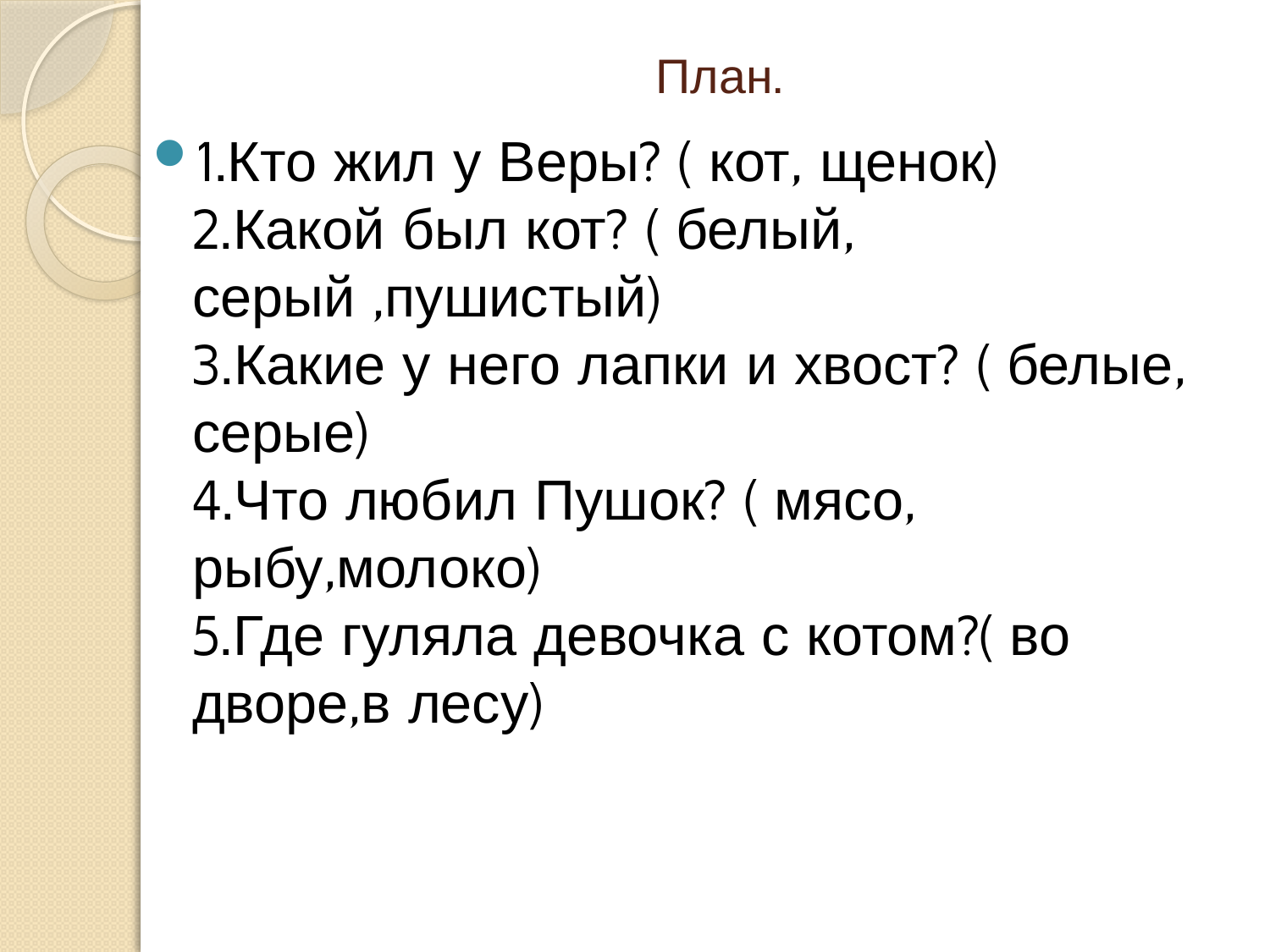

# План.
1.Кто жил у Веры? ( кот, щенок)
2.Какой был кот? ( белый, серый ,пушистый)
3.Какие у него лапки и хвост? ( белые, серые)
4.Что любил Пушок? ( мясо, рыбу,молоко)
5.Где гуляла девочка с котом?( во дворе,в лесу)